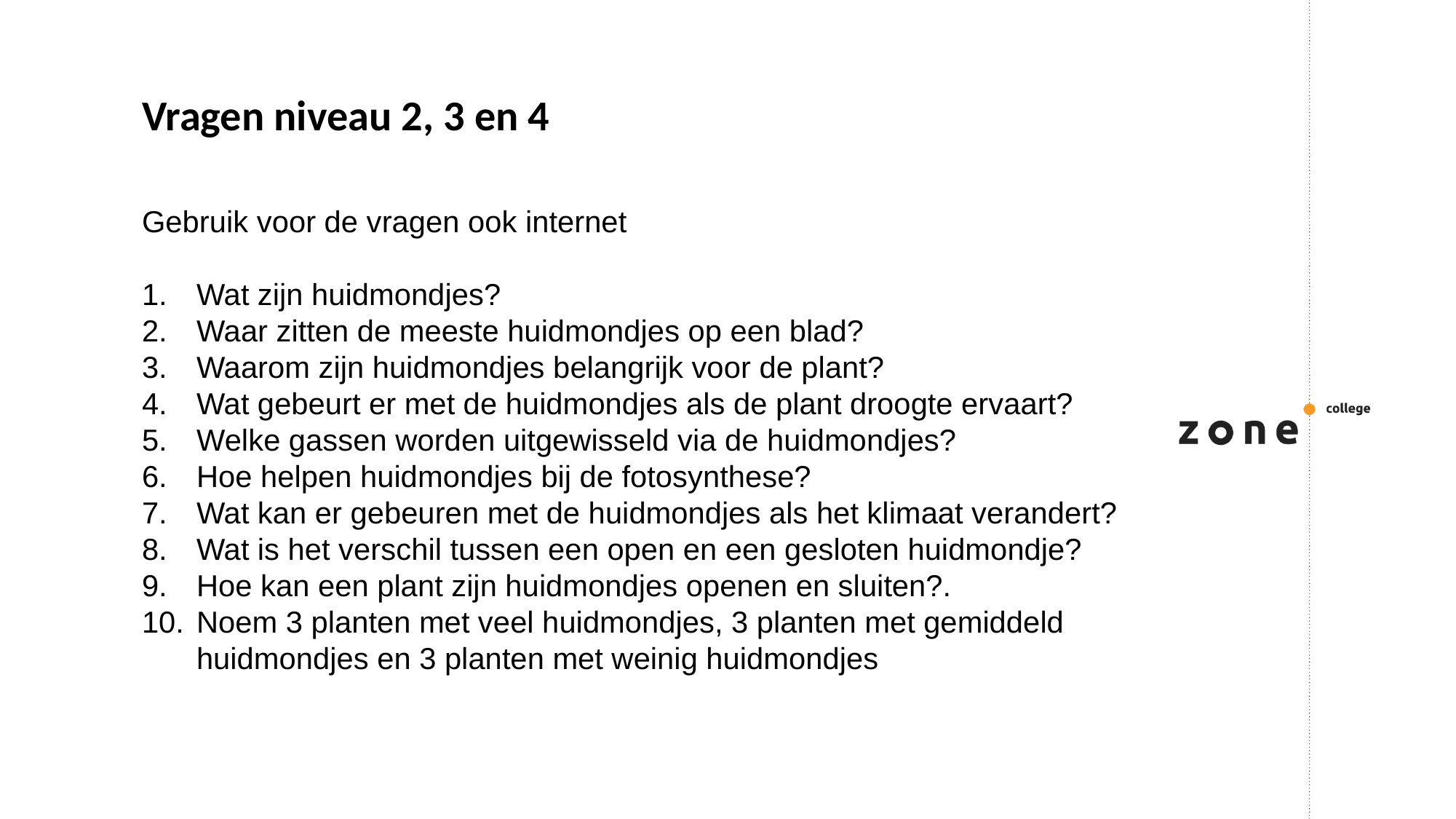

Vragen niveau 2, 3 en 4
Gebruik voor de vragen ook internet

Wat zijn huidmondjes?
Waar zitten de meeste huidmondjes op een blad?
Waarom zijn huidmondjes belangrijk voor de plant?
Wat gebeurt er met de huidmondjes als de plant droogte ervaart?
Welke gassen worden uitgewisseld via de huidmondjes?
Hoe helpen huidmondjes bij de fotosynthese?
Wat kan er gebeuren met de huidmondjes als het klimaat verandert?
Wat is het verschil tussen een open en een gesloten huidmondje?
Hoe kan een plant zijn huidmondjes openen en sluiten?.
Noem 3 planten met veel huidmondjes, 3 planten met gemiddeld huidmondjes en 3 planten met weinig huidmondjes